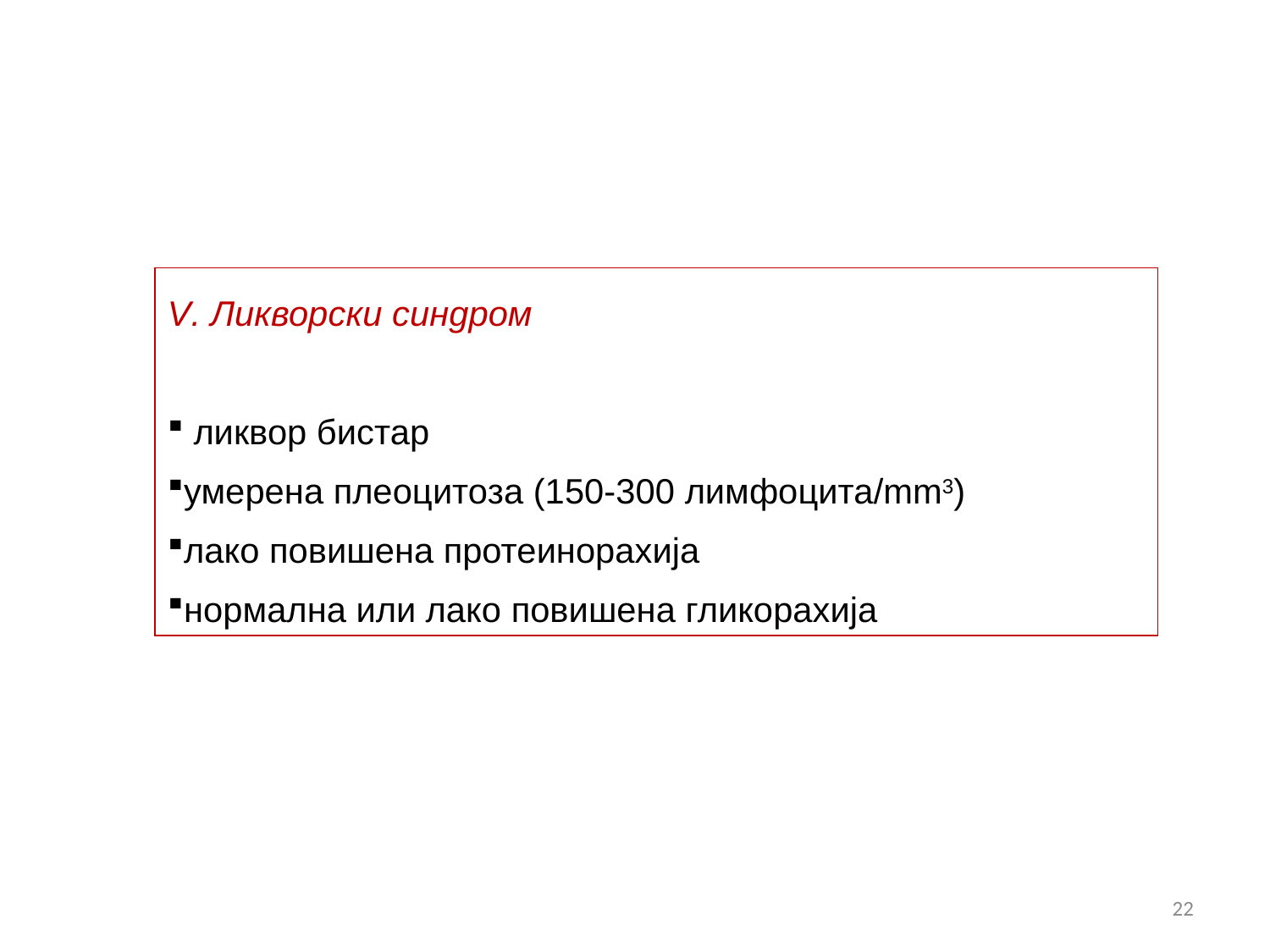

V. Ликворски синдром

 ликвор бистар
умерена плеоцитоза (150-300 лимфоцита/mm3)
лако повишена протеинорахија
нормална или лако повишена гликорахија
22